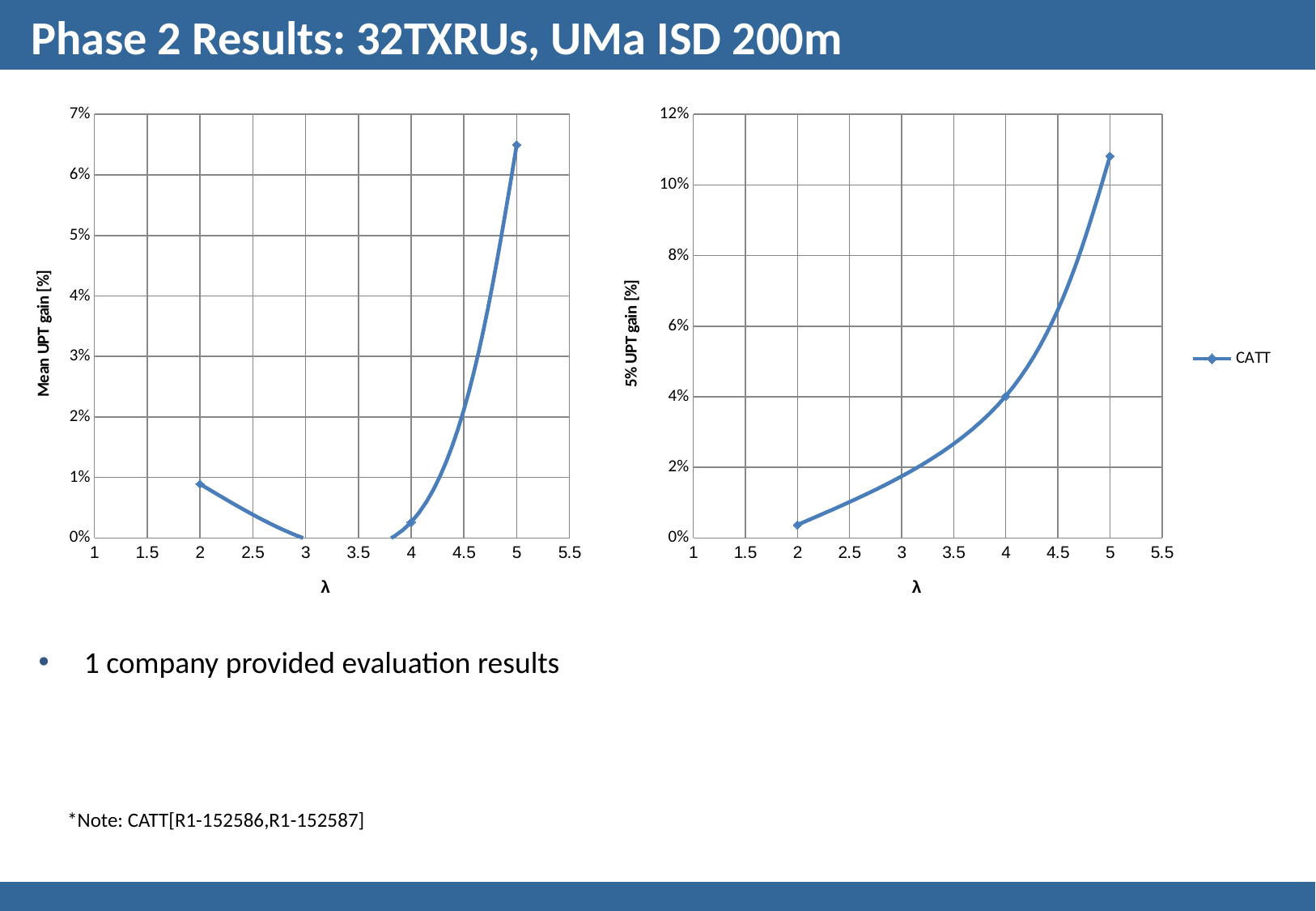

# Phase 2 Results: 32TXRUs, UMa ISD 200m

### Chart

| Category |  |
|---|---|

### Chart

| Category |  |
|---|---|
1 company provided evaluation results
*Note: CATT[R1-152586,R1-152587]